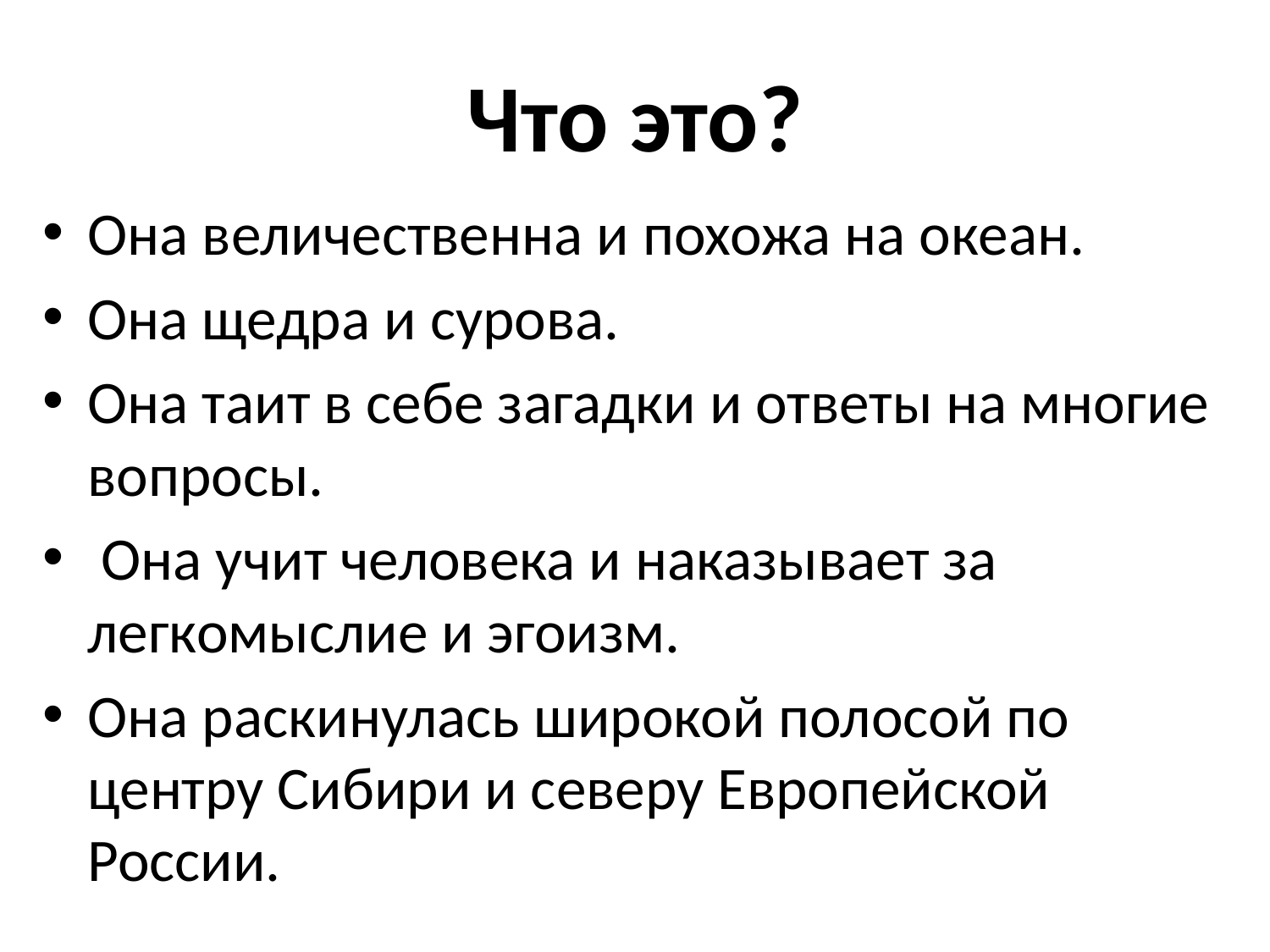

# Что это?
Она величественна и похожа на океан.
Она щедра и сурова.
Она таит в себе загадки и ответы на многие вопросы.
 Она учит человека и наказывает за легкомыслие и эгоизм.
Она раскинулась широкой полосой по центру Сибири и северу Европейской России.